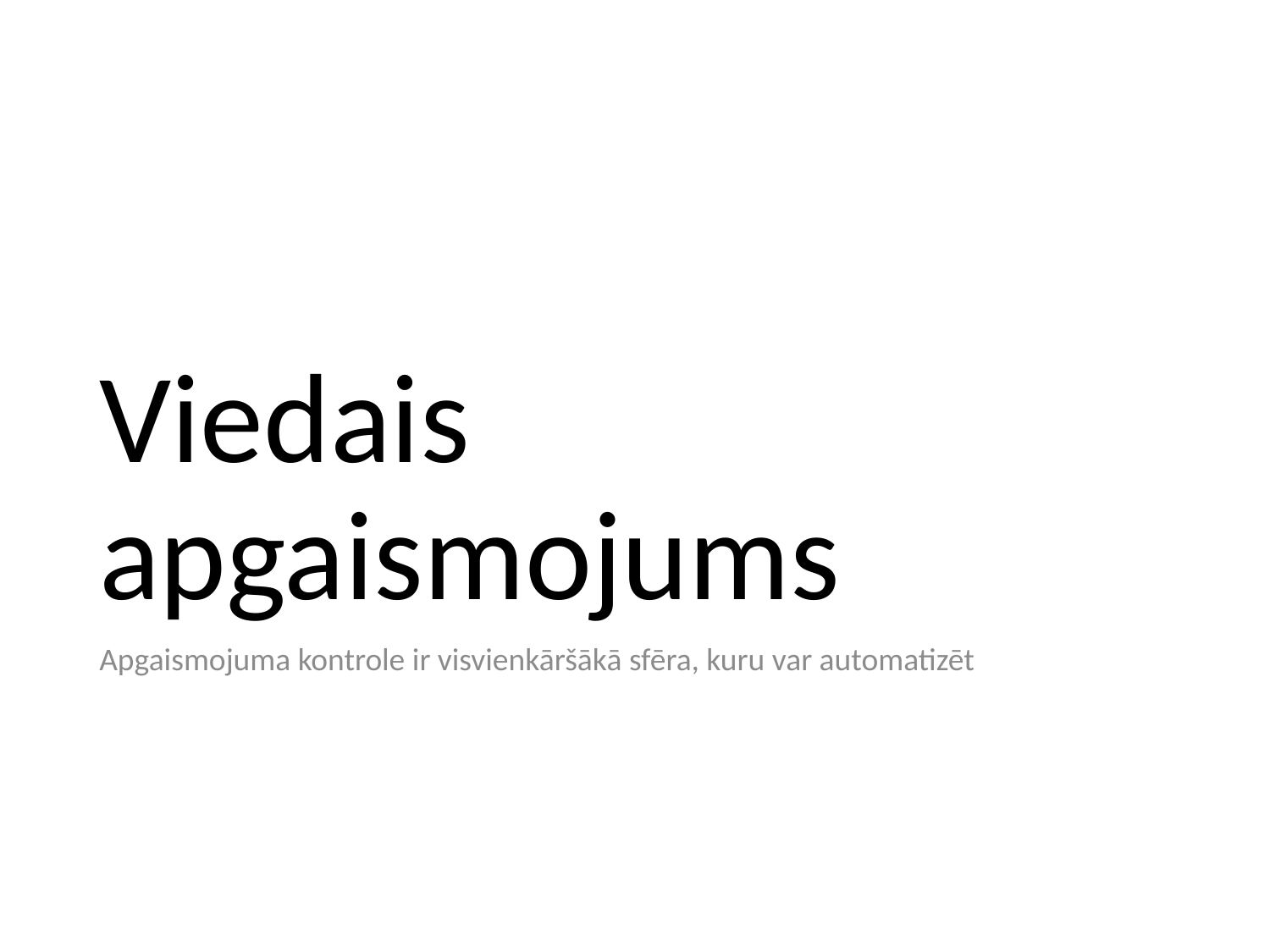

# Viedais apgaismojums
Apgaismojuma kontrole ir visvienkāršākā sfēra, kuru var automatizēt